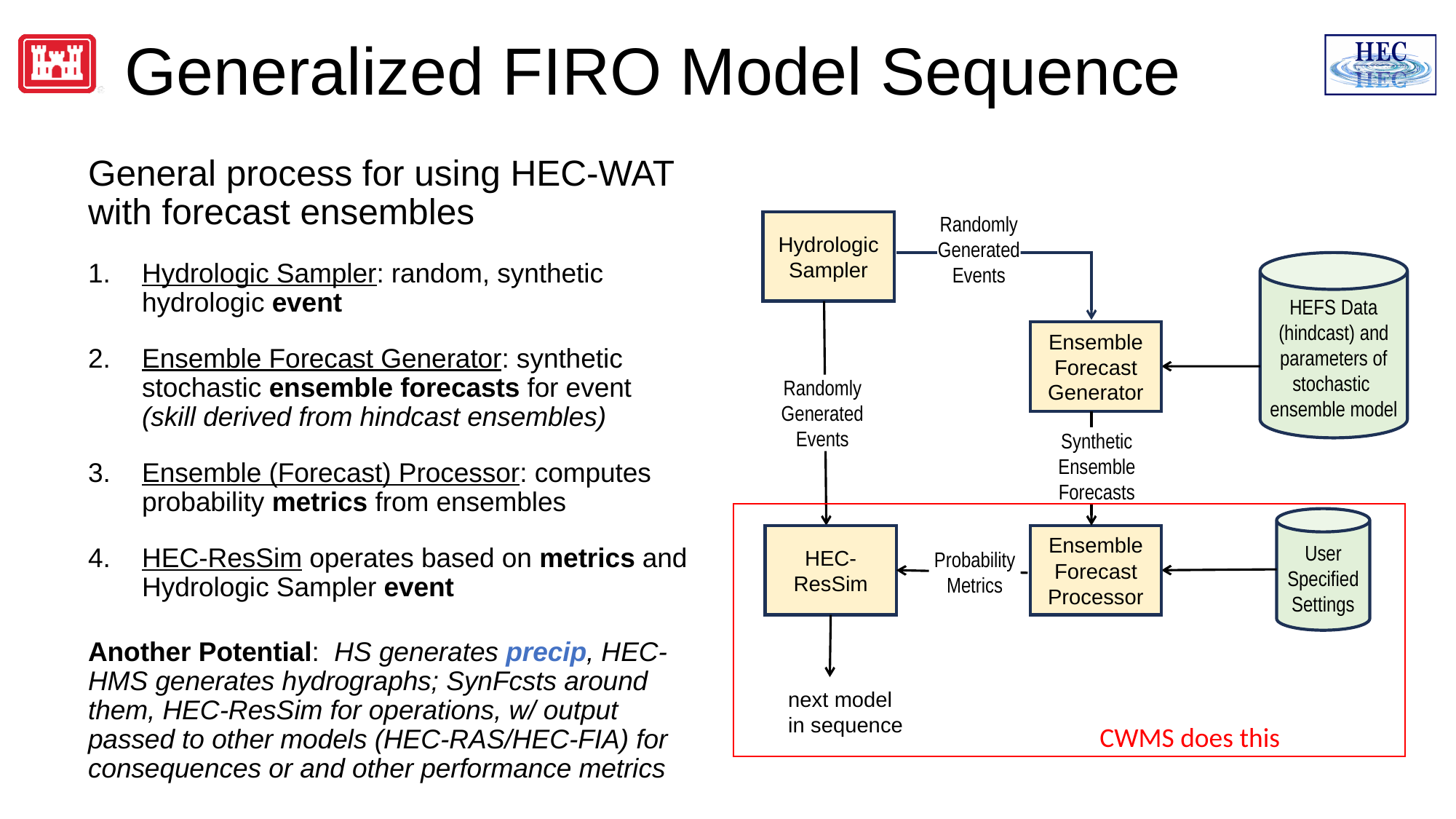

# Generalized FIRO Model Sequence
General process for using HEC-WAT with forecast ensembles
Hydrologic Sampler: random, synthetic hydrologic event
Ensemble Forecast Generator: synthetic stochastic ensemble forecasts for event    (skill derived from hindcast ensembles)
Ensemble (Forecast) Processor: computes probability metrics from ensembles
HEC-ResSim operates based on metrics and Hydrologic Sampler event
Another Potential:  HS generates precip, HEC-HMS generates hydrographs; SynFcsts around them, HEC-ResSim for operations, w/ output passed to other models (HEC-RAS/HEC-FIA) for consequences or and other performance metrics
Randomly Generated Events

Hydrologic Sampler
HEFS Data (hindcast) and parameters of stochastic  ensemble model
Randomly Generated Events
HEC-ResSim
Ensemble Forecast Generator
Synthetic Ensemble Forecasts

User Specified Settings
Ensemble Forecast Processor
Probability Metrics
next model in sequence
CWMS does this